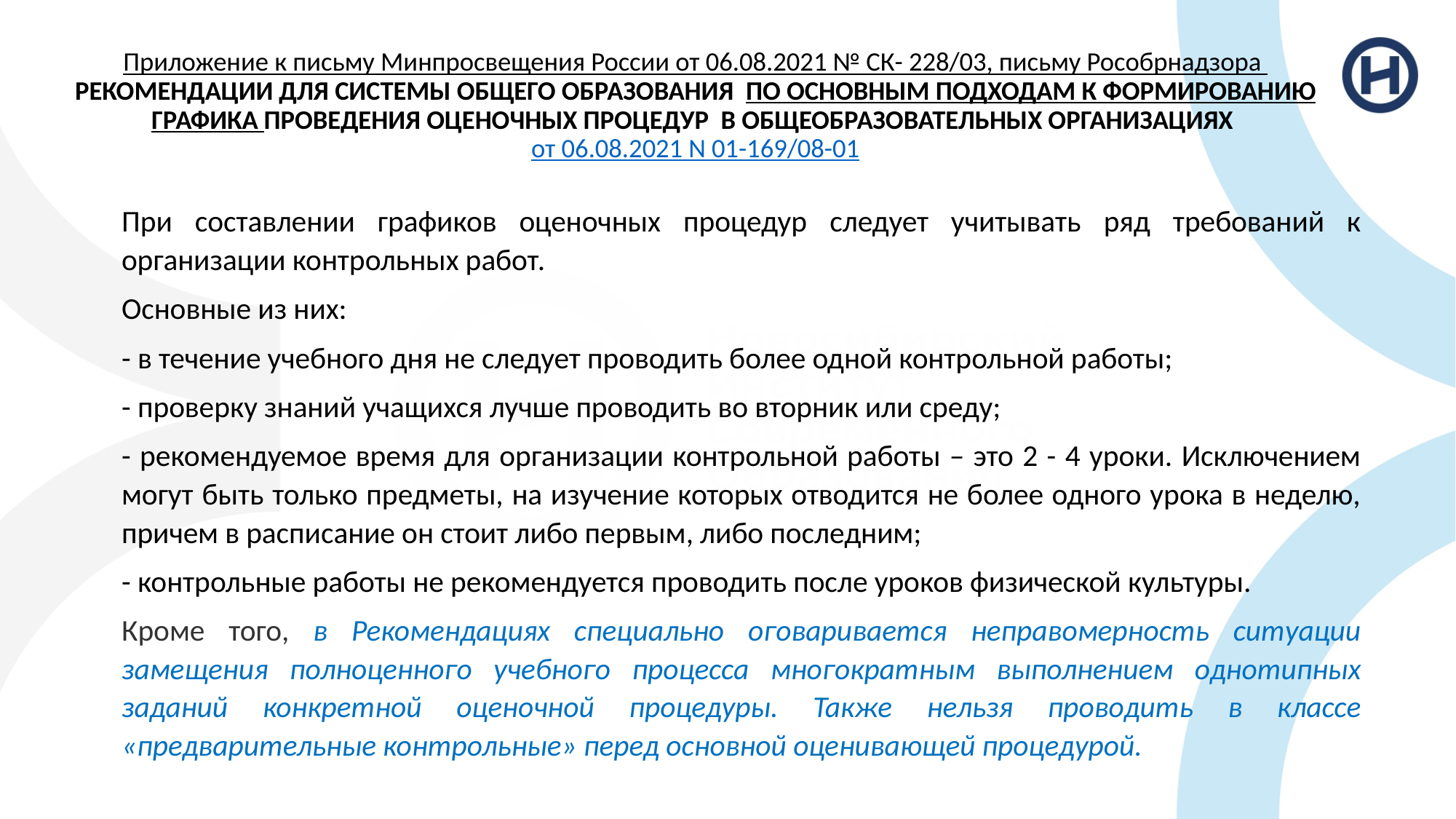

# Приложение к письму Минпросвещения России от 06.08.2021 № СК- 228/03, письму Рособрнадзора РЕКОМЕНДАЦИИ ДЛЯ СИСТЕМЫ ОБЩЕГО ОБРАЗОВАНИЯ  ПО ОСНОВНЫМ ПОДХОДАМ К ФОРМИРОВАНИЮ ГРАФИКА ПРОВЕДЕНИЯ ОЦЕНОЧНЫХ ПРОЦЕДУР  В ОБЩЕОБРАЗОВАТЕЛЬНЫХ ОРГАНИЗАЦИЯХ от 06.08.2021 N 01-169/08-01
При составлении графиков оценочных процедур следует учитывать ряд требований к организации контрольных работ.
Основные из них:
- в течение учебного дня не следует проводить более одной контрольной работы;
- проверку знаний учащихся лучше проводить во вторник или среду;
- рекомендуемое время для организации контрольной работы – это 2 - 4 уроки. Исключением могут быть только предметы, на изучение которых отводится не более одного урока в неделю, причем в расписание он стоит либо первым, либо последним;
- контрольные работы не рекомендуется проводить после уроков физической культуры.
Кроме того, в Рекомендациях специально оговаривается неправомерность ситуации замещения полноценного учебного процесса многократным выполнением однотипных заданий конкретной оценочной процедуры. Также нельзя проводить в классе «предварительные контрольные» перед основной оценивающей процедурой.